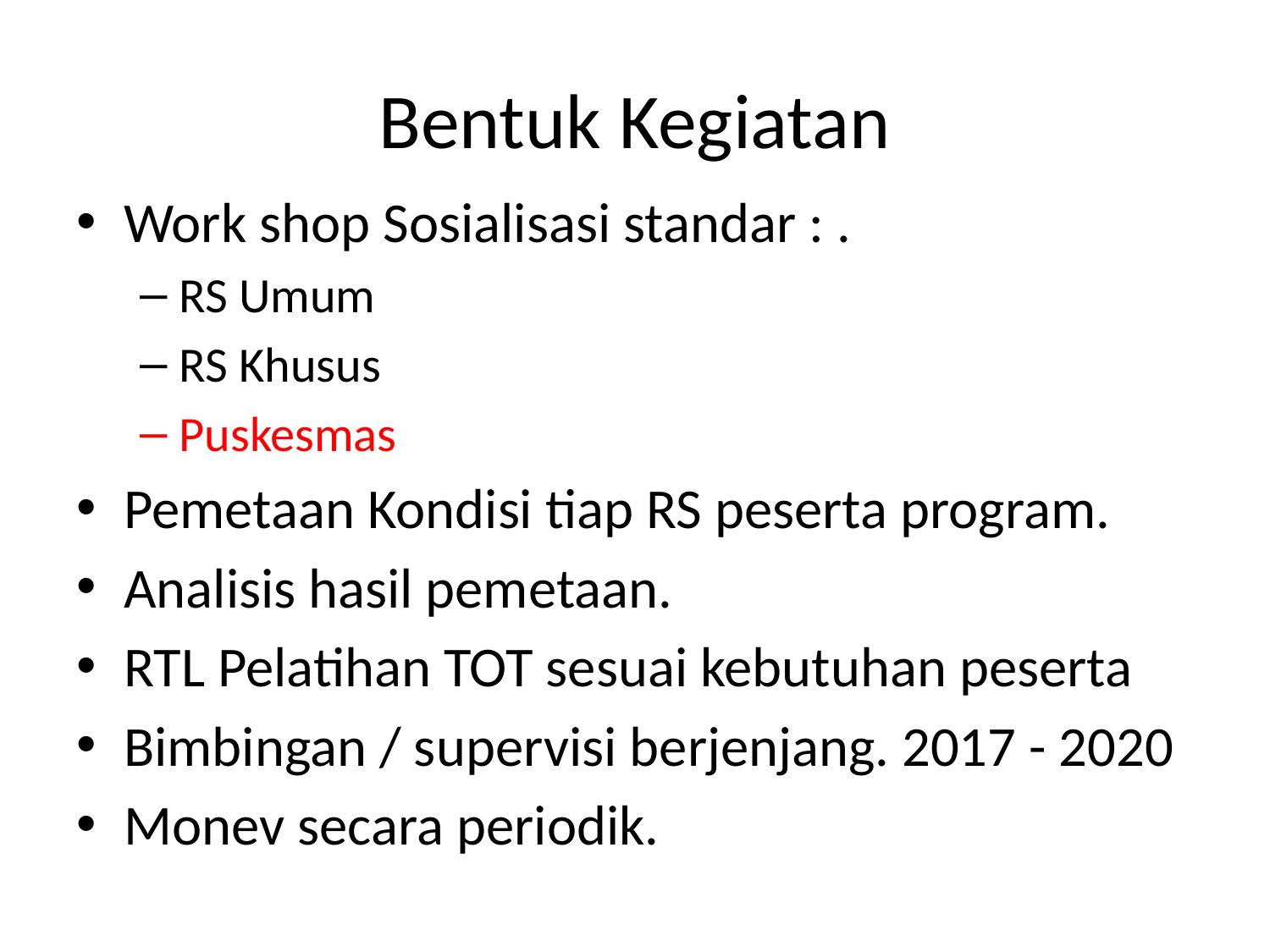

# Bentuk Kegiatan
Work shop Sosialisasi standar : .
RS Umum
RS Khusus
Puskesmas
Pemetaan Kondisi tiap RS peserta program.
Analisis hasil pemetaan.
RTL Pelatihan TOT sesuai kebutuhan peserta
Bimbingan / supervisi berjenjang. 2017 - 2020
Monev secara periodik.